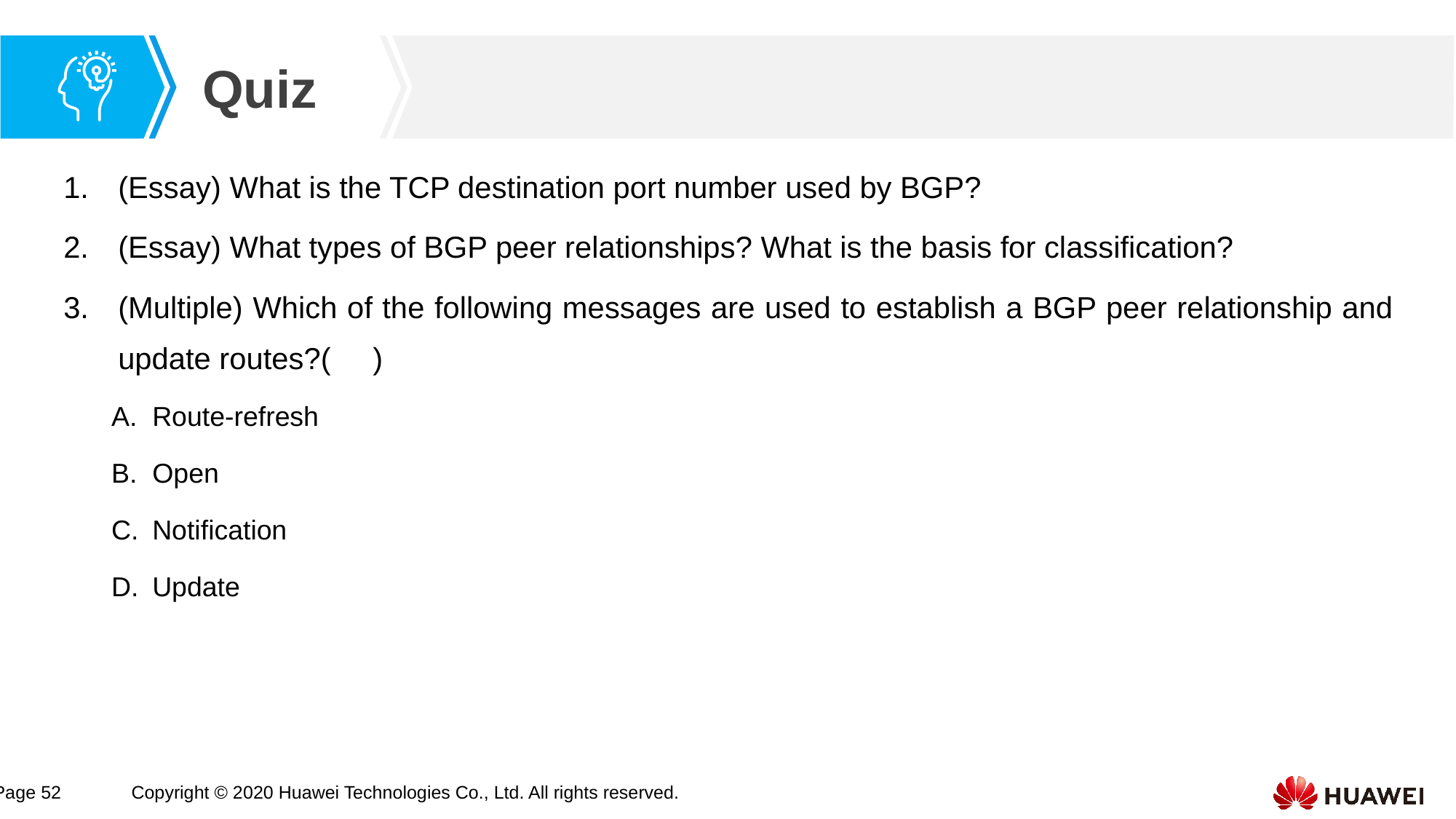

(Essay) What is the TCP destination port number used by BGP?
(Essay) What types of BGP peer relationships? What is the basis for classification?
(Multiple) Which of the following messages are used to establish a BGP peer relationship and update routes?(     )
Route-refresh
Open
Notification
Update